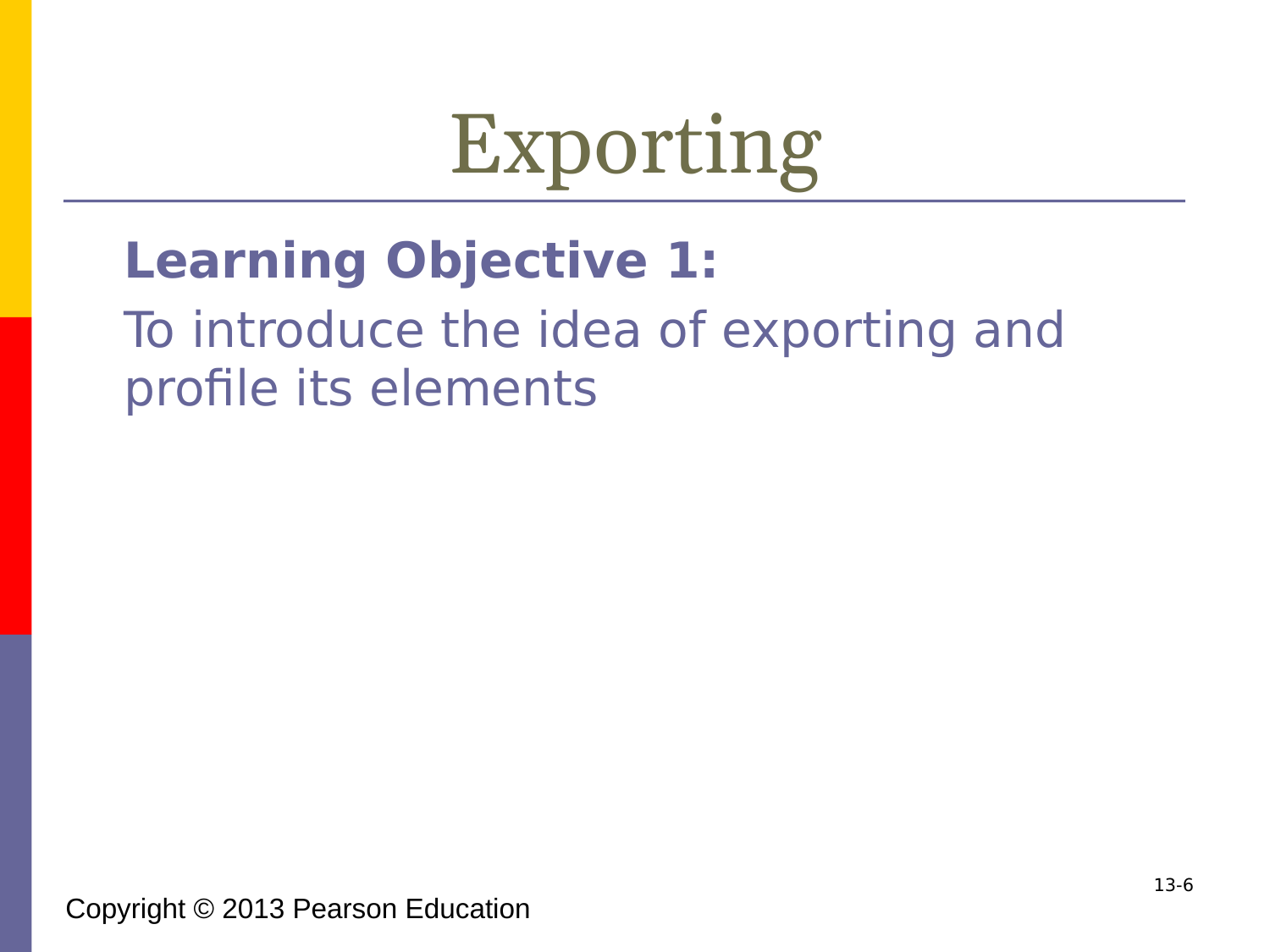

# Exporting
	Learning Objective 1:
	To introduce the idea of exporting and profile its elements
13-6